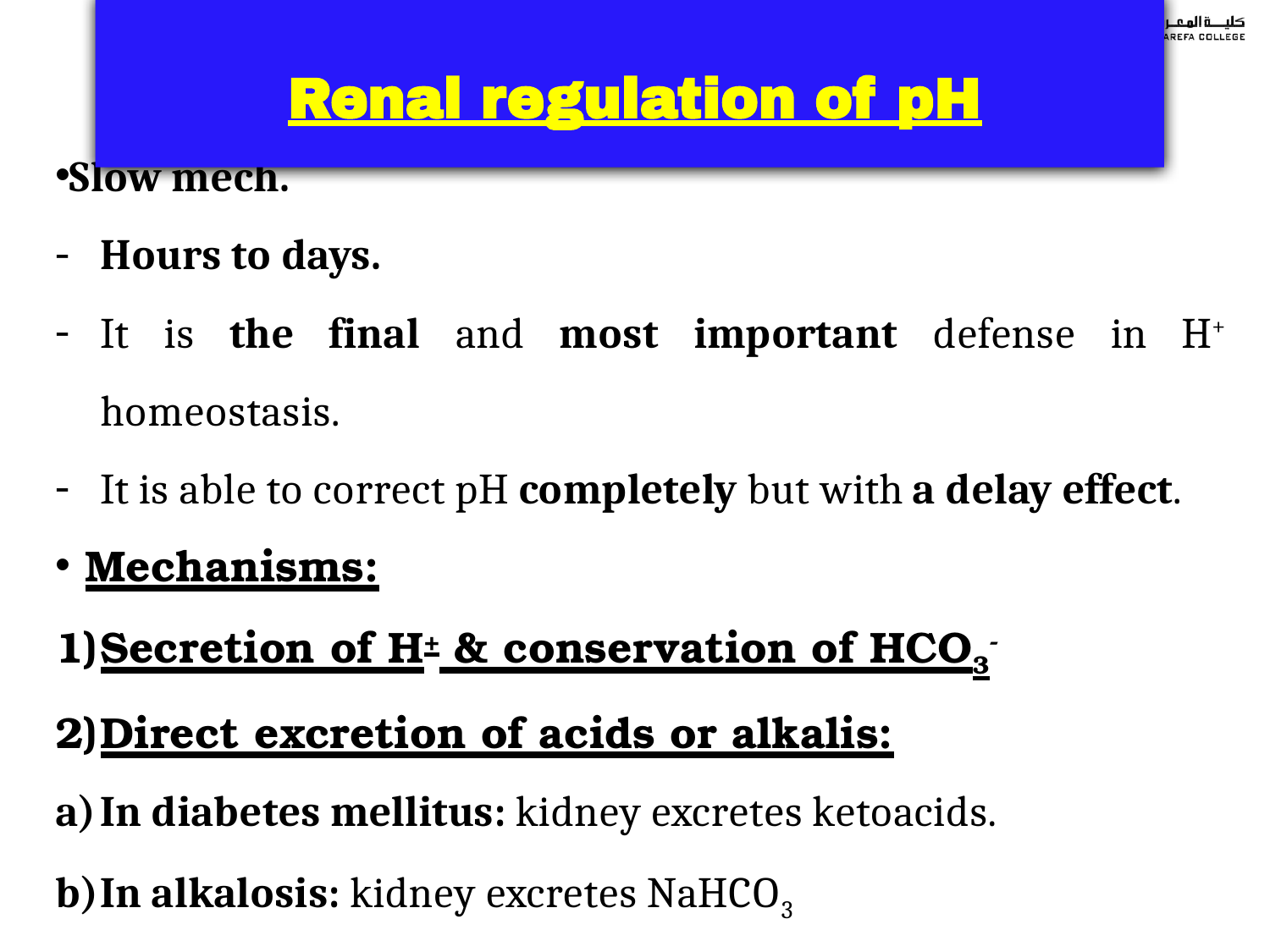

# Renal regulation of pH
Slow mech.
Hours to days.
It is the final and most important defense in H+ homeostasis.
It is able to correct pH completely but with a delay effect.
Mechanisms:
Secretion of H+ & conservation of HCO3-
Direct excretion of acids or alkalis:
In diabetes mellitus: kidney excretes ketoacids.
In alkalosis: kidney excretes NaHCO3